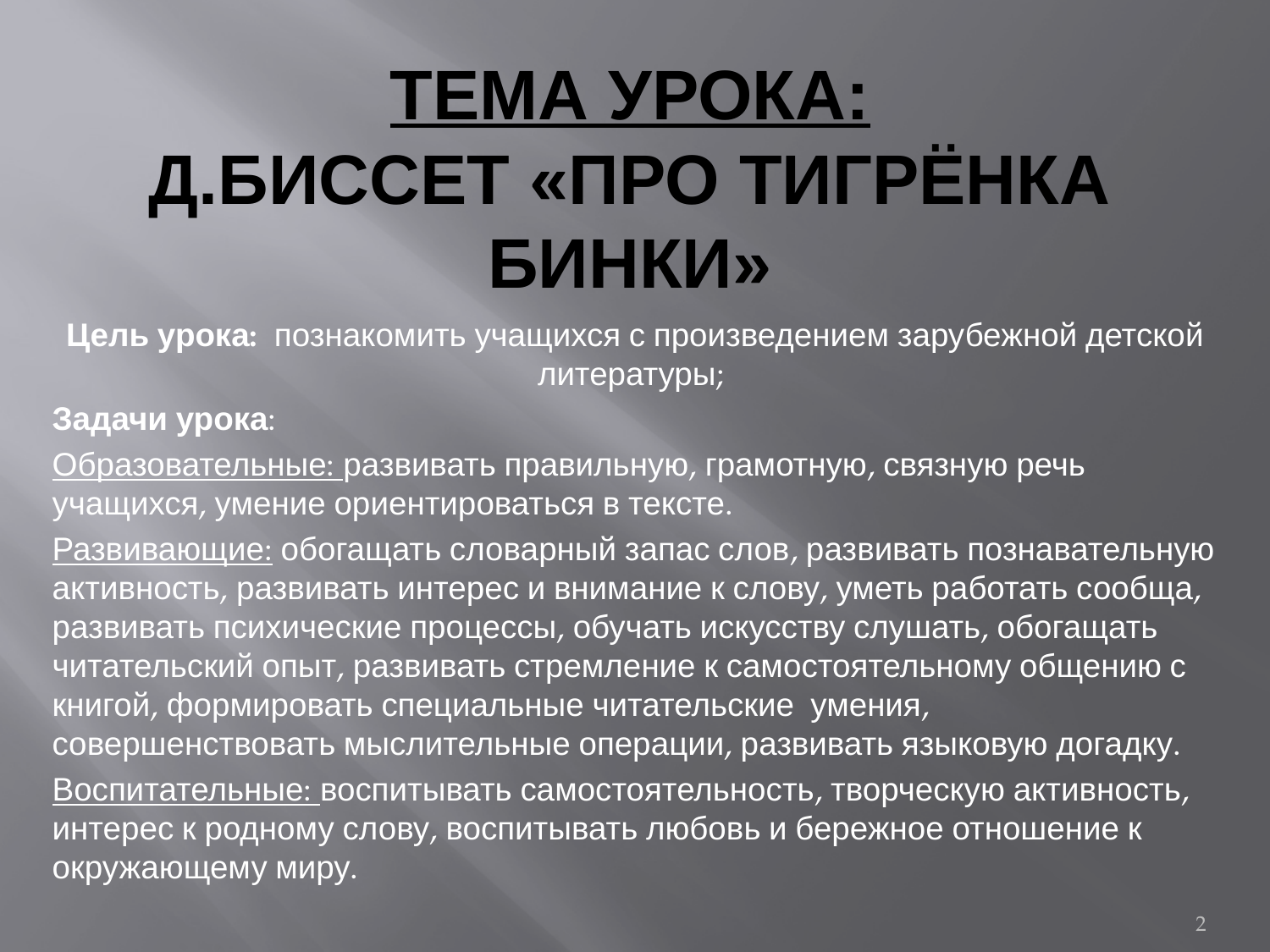

# Тема урока: д.биссет «про тигрёнка бинки»
Цель урока:  познакомить учащихся с произведением зарубежной детской литературы;
Задачи урока:
Образовательные: развивать правильную, грамотную, связную речь учащихся, умение ориентироваться в тексте.
Развивающие: обогащать словарный запас слов, развивать познавательную активность, развивать интерес и внимание к слову, уметь работать сообща, развивать психические процессы, обучать искусству слушать, обогащать читательский опыт, развивать стремление к самостоятельному общению с книгой, формировать специальные читательские  умения, совершенствовать мыслительные операции, развивать языковую догадку.
Воспитательные: воспитывать самостоятельность, творческую активность, интерес к родному слову, воспитывать любовь и бережное отношение к окружающему миру.

2